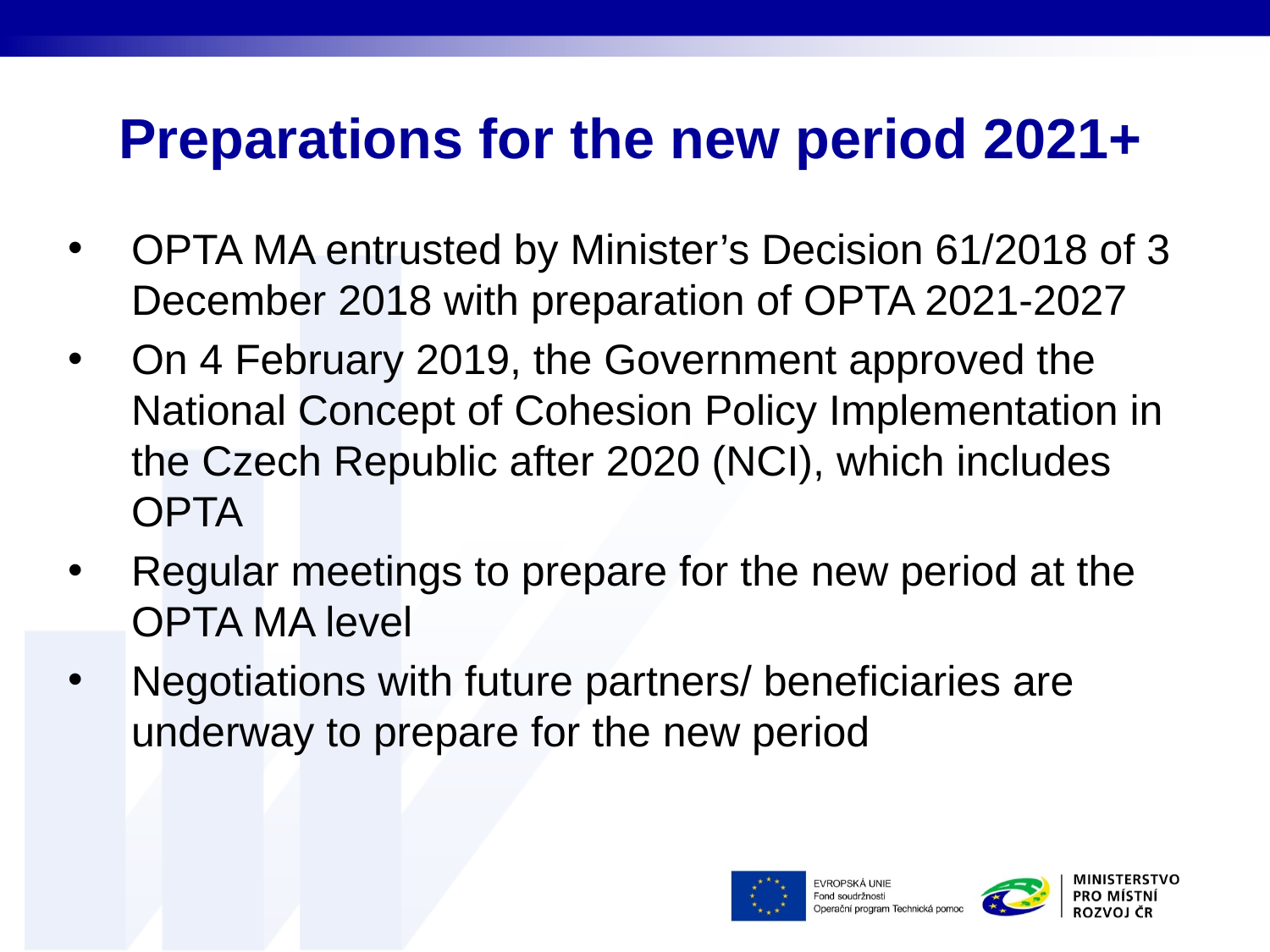

# Preparations for the new period 2021+
OPTA MA entrusted by Minister’s Decision 61/2018 of 3 December 2018 with preparation of OPTA 2021-2027
On 4 February 2019, the Government approved the National Concept of Cohesion Policy Implementation in the Czech Republic after 2020 (NCI), which includes OPTA
Regular meetings to prepare for the new period at the OPTA MA level
Negotiations with future partners/ beneficiaries are underway to prepare for the new period